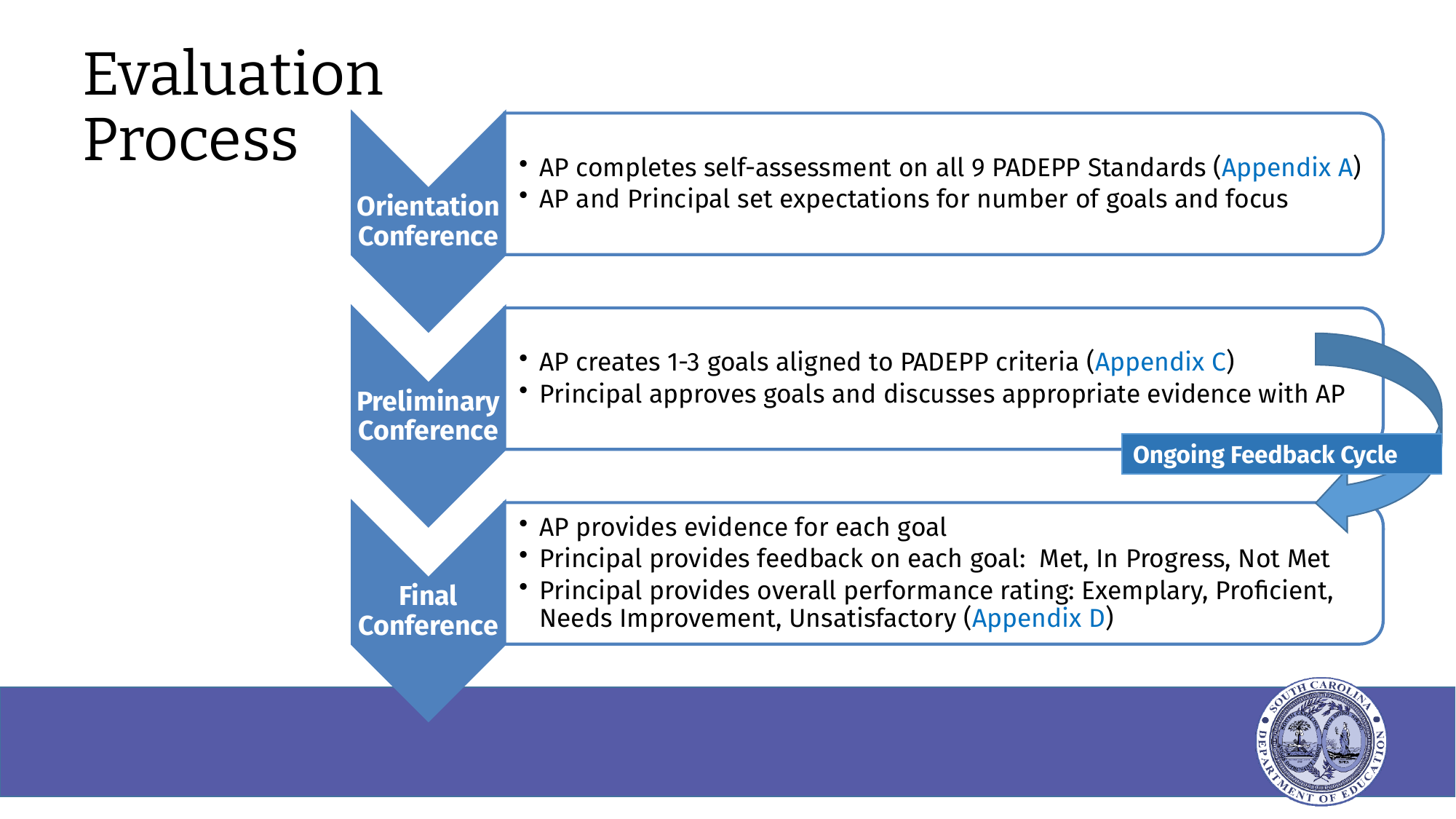

# Evaluation Process
Orientation Conference
AP completes self-assessment on all 9 PADEPP Standards (Appendix A)
AP and Principal set expectations for number of goals and focus
Preliminary Conference
AP creates 1-3 goals aligned to PADEPP criteria (Appendix C)
Principal approves goals and discusses appropriate evidence with AP
Final Conference
AP provides evidence for each goal
Principal provides feedback on each goal:  Met, In Progress, Not Met
Principal provides overall performance rating: Exemplary, Proficient, Needs Improvement, Unsatisfactory (Appendix D)

Ongoing Feedback Cycle